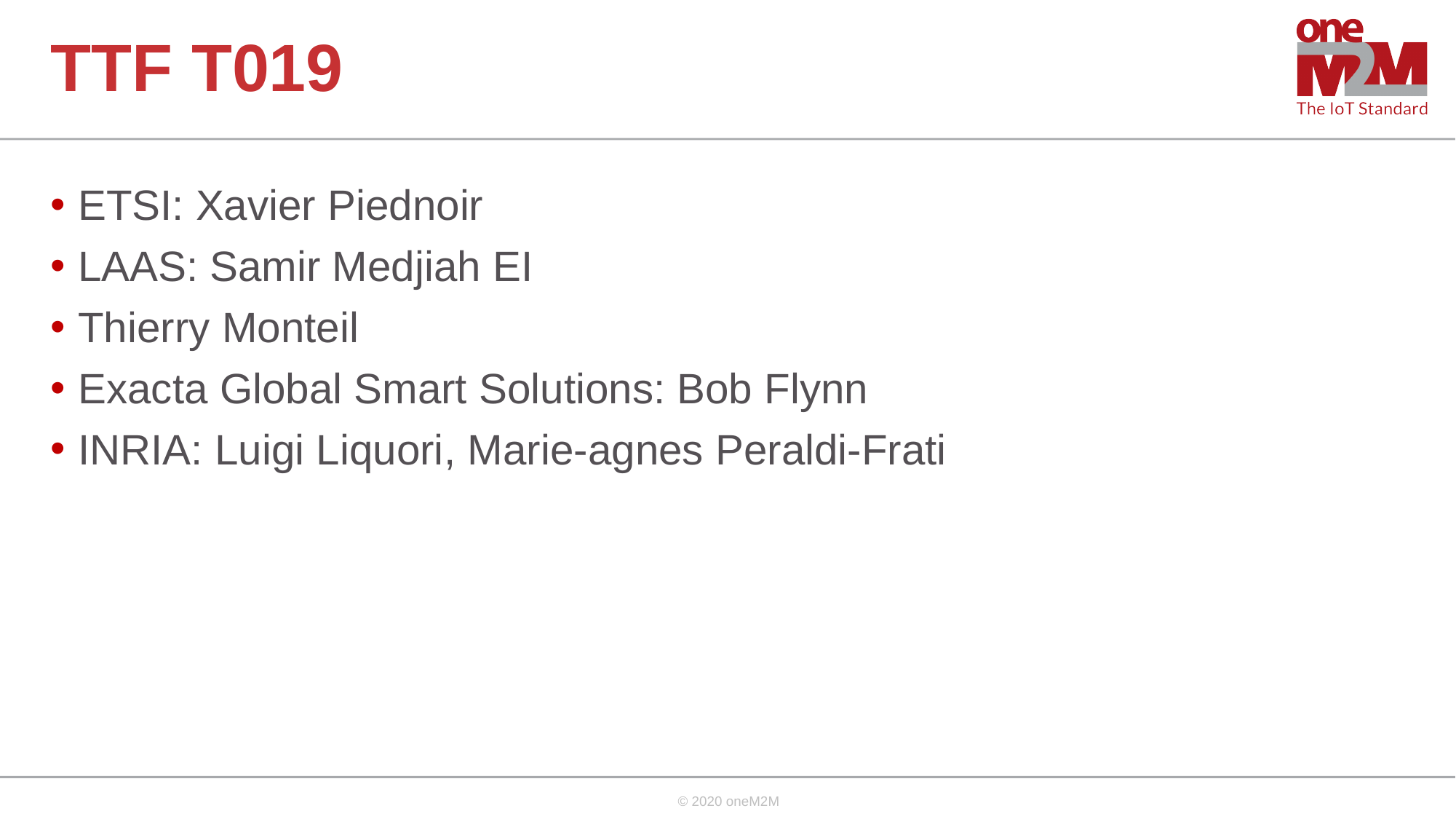

# TTF T019
ETSI: Xavier Piednoir
LAAS: Samir Medjiah EI
Thierry Monteil
Exacta Global Smart Solutions: Bob Flynn
INRIA: Luigi Liquori, Marie-agnes Peraldi-Frati